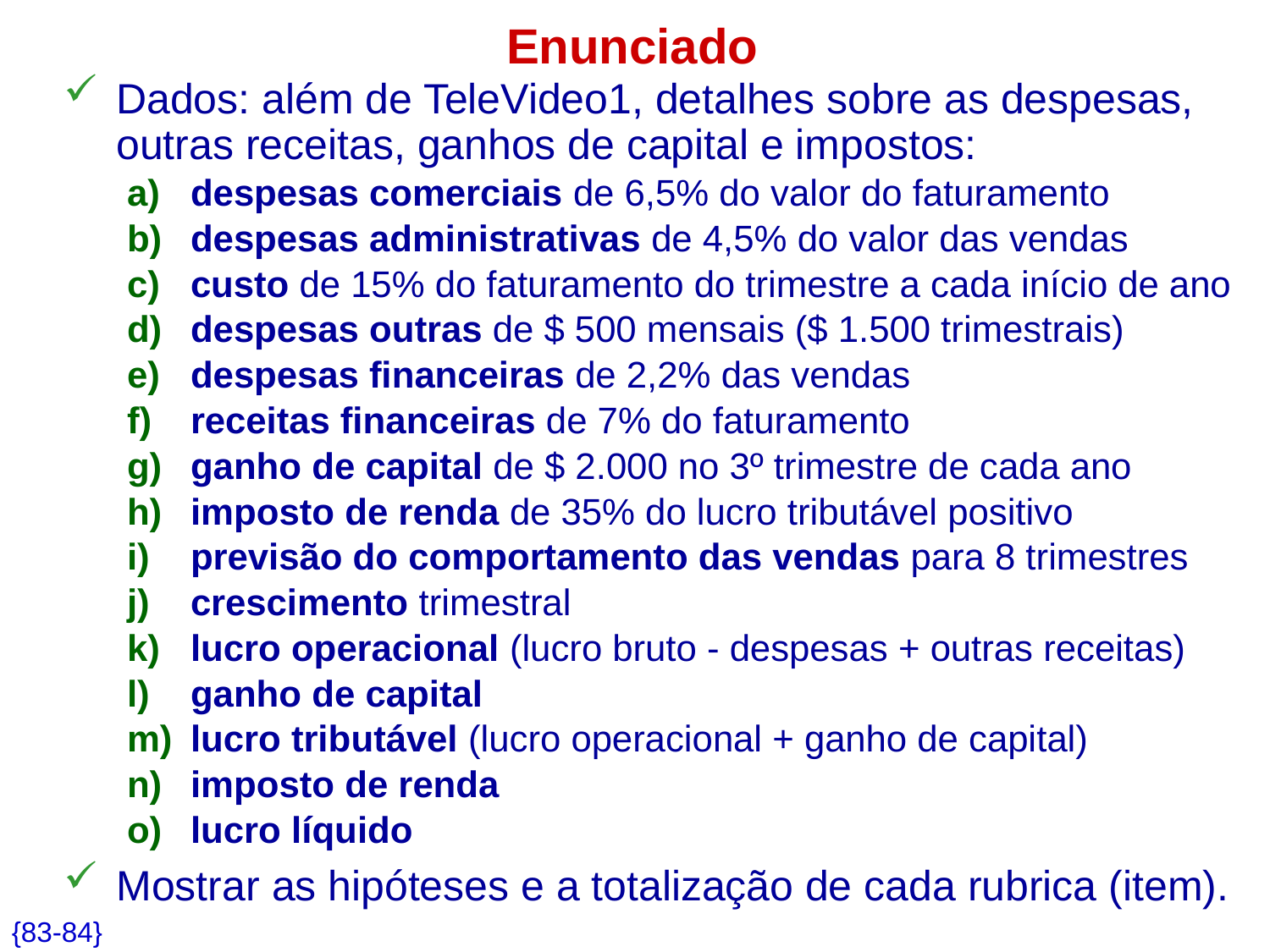

# Enunciado
Dados: além de TeleVideo1, detalhes sobre as despesas, outras receitas, ganhos de capital e impostos:
despesas comerciais de 6,5% do valor do faturamento
despesas administrativas de 4,5% do valor das vendas
custo de 15% do faturamento do trimestre a cada início de ano
despesas outras de $ 500 mensais ($ 1.500 trimestrais)
despesas financeiras de 2,2% das vendas
receitas financeiras de 7% do faturamento
ganho de capital de $ 2.000 no 3º trimestre de cada ano
imposto de renda de 35% do lucro tributável positivo
previsão do comportamento das vendas para 8 trimestres
crescimento trimestral
lucro operacional (lucro bruto - despesas + outras receitas)
ganho de capital
lucro tributável (lucro operacional + ganho de capital)
imposto de renda
lucro líquido
Mostrar as hipóteses e a totalização de cada rubrica (item).
{83-84}